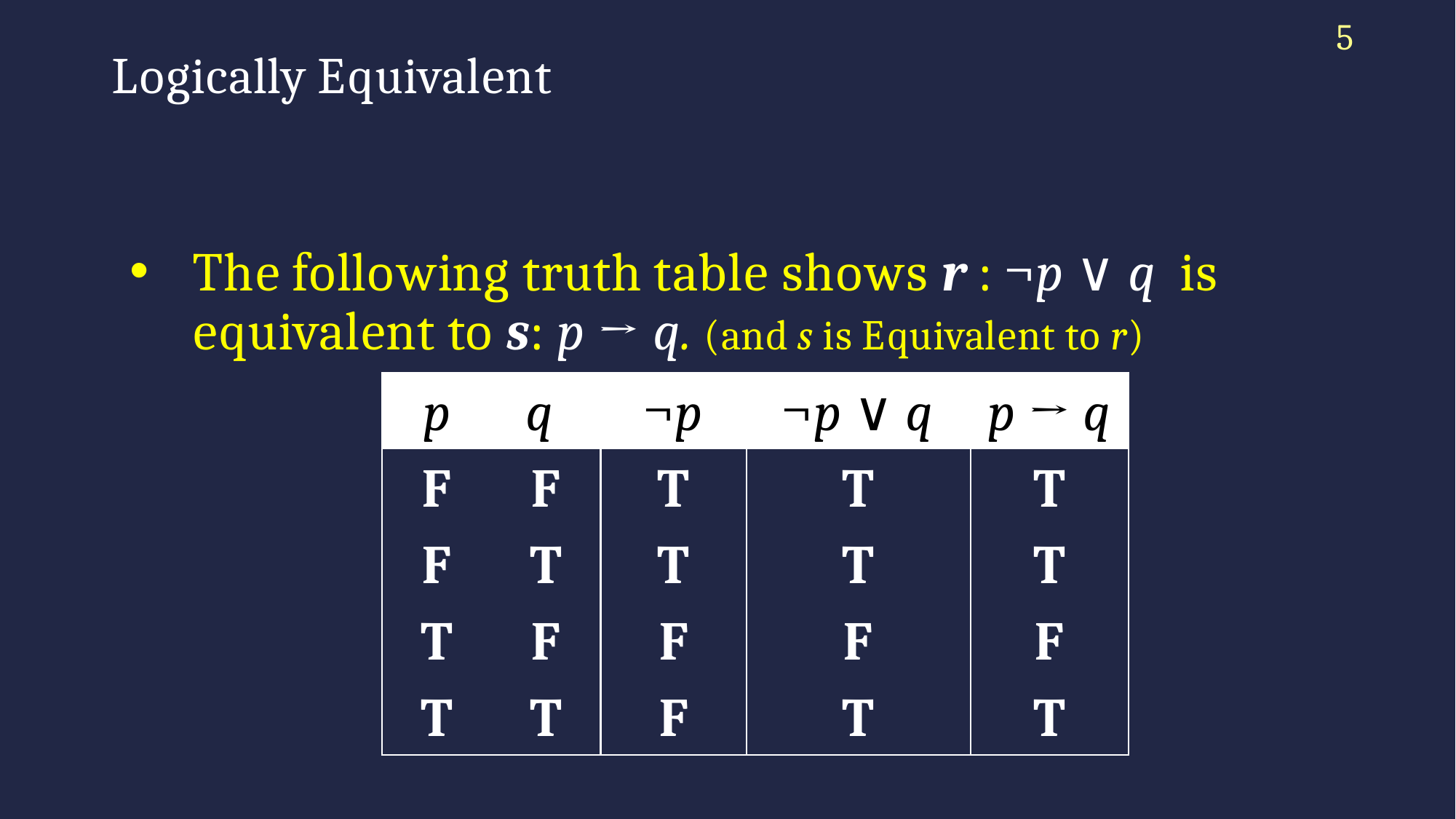

5
# Logically Equivalent

The following truth table shows r : ¬p ∨ q  is equivalent to s: p → q. (and s is Equivalent to r)
| p | q |
| --- | --- |
| F | F |
| F | T |
| T | F |
| T | T |
| ¬p |
| --- |
| T |
| T |
| F |
| F |
| ¬p ∨ q |
| --- |
| T |
| T |
| F |
| T |
| p → q |
| --- |
| T |
| T |
| F |
| T |